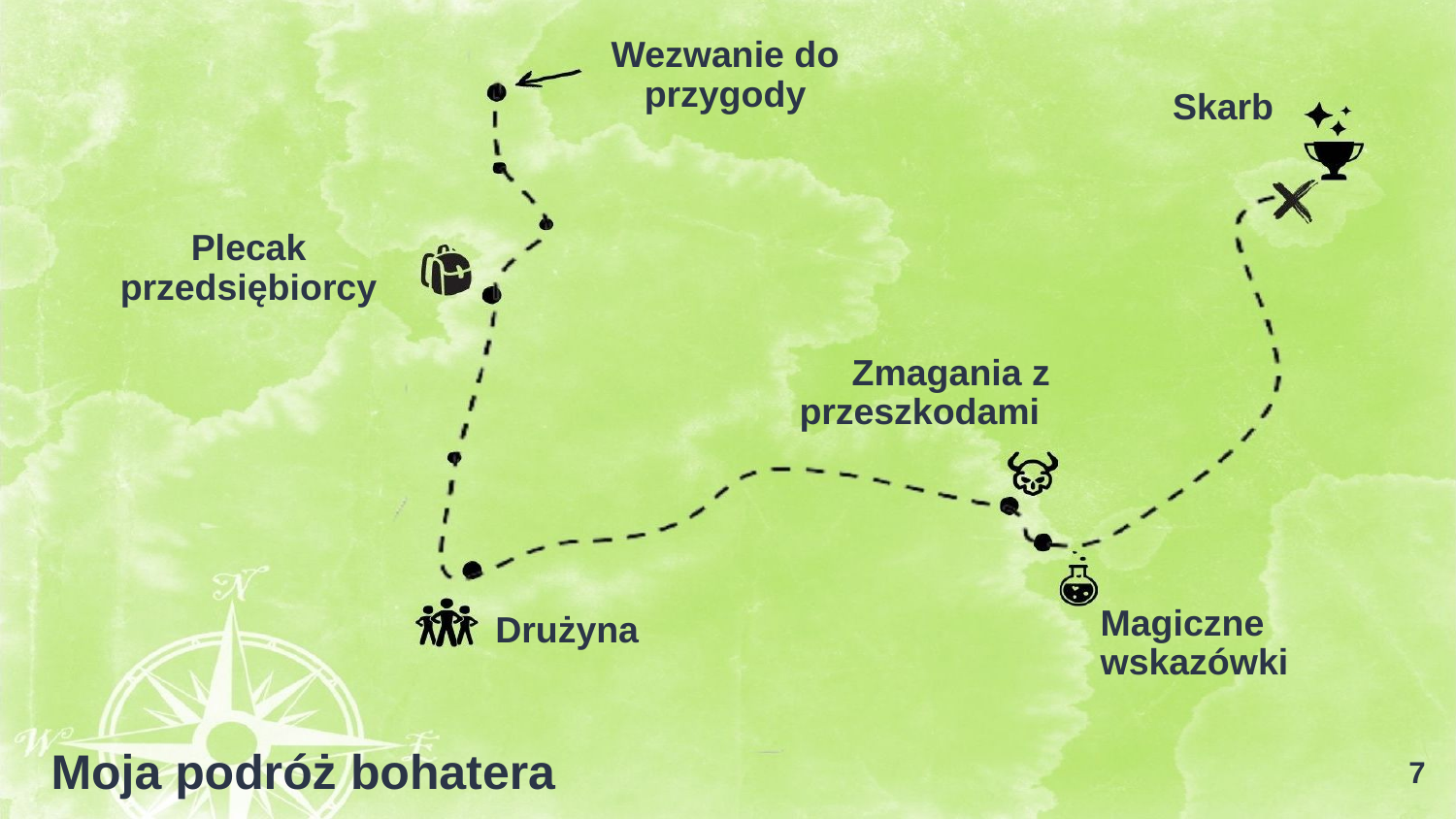

Wezwanie do przygody
Skarb
Plecak przedsiębiorcy
Zmagania z przeszkodami
Drużyna
Magiczne wskazówki
Moja podróż bohatera
7